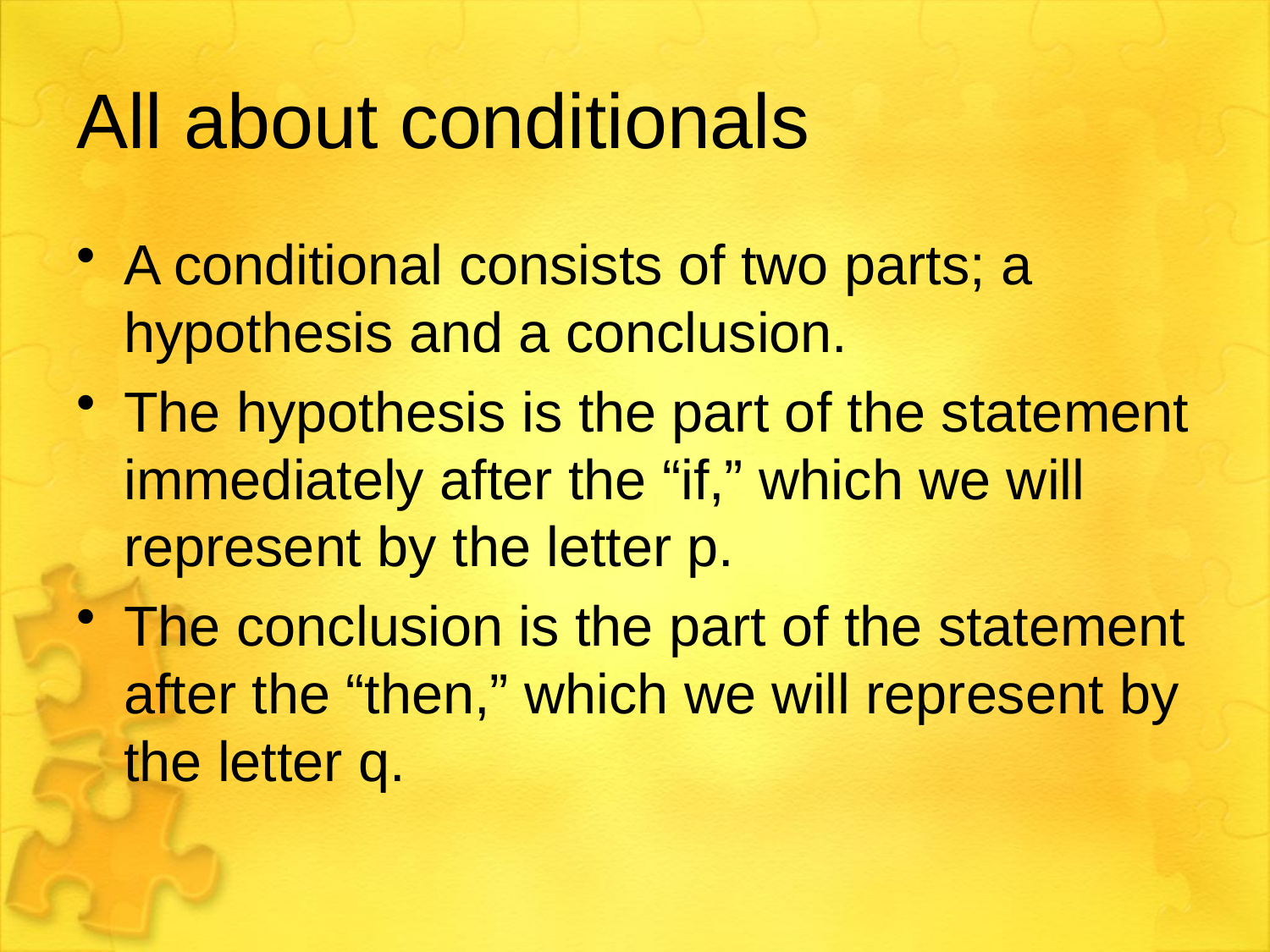

# All about conditionals
A conditional consists of two parts; a hypothesis and a conclusion.
The hypothesis is the part of the statement immediately after the “if,” which we will represent by the letter p.
The conclusion is the part of the statement after the “then,” which we will represent by the letter q.